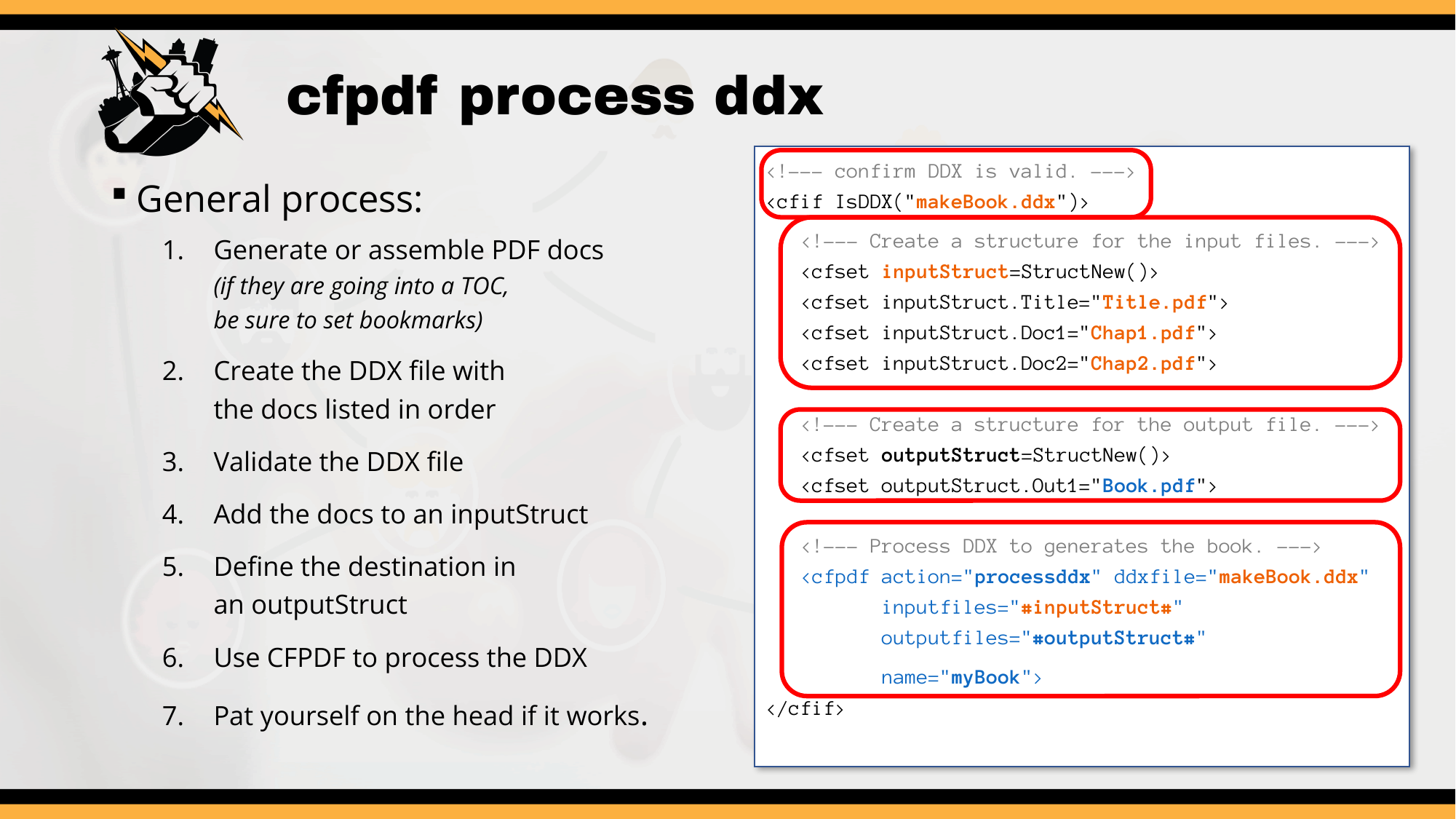

# cfpdf process ddx
<!--- confirm DDX is valid. --->
<cfif IsDDX("makeBook.ddx")>
   <!--- Create a structure for the input files. --->
   <cfset inputStruct=StructNew()>
   <cfset inputStruct.Title="Title.pdf">
   <cfset inputStruct.Doc1="Chap1.pdf">
   <cfset inputStruct.Doc2="Chap2.pdf">
   <!--- Create a structure for the output file. --->
   <cfset outputStruct=StructNew()>
   <cfset outputStruct.Out1="Book.pdf">
   <!--- Process DDX to generates the book. --->
   <cfpdf action="processddx" ddxfile="makeBook.ddx"
          inputfiles="#inputStruct#"
          outputfiles="#outputStruct#"
          name="myBook">
</cfif>

General process:
Generate or assemble PDF docs
(if they are going into a TOC,
be sure to set bookmarks)
Create the DDX file with
the docs listed in order
Validate the DDX file
Add the docs to an inputStruct
Define the destination in
an outputStruct
Use CFPDF to process the DDX
Pat yourself on the head if it works.